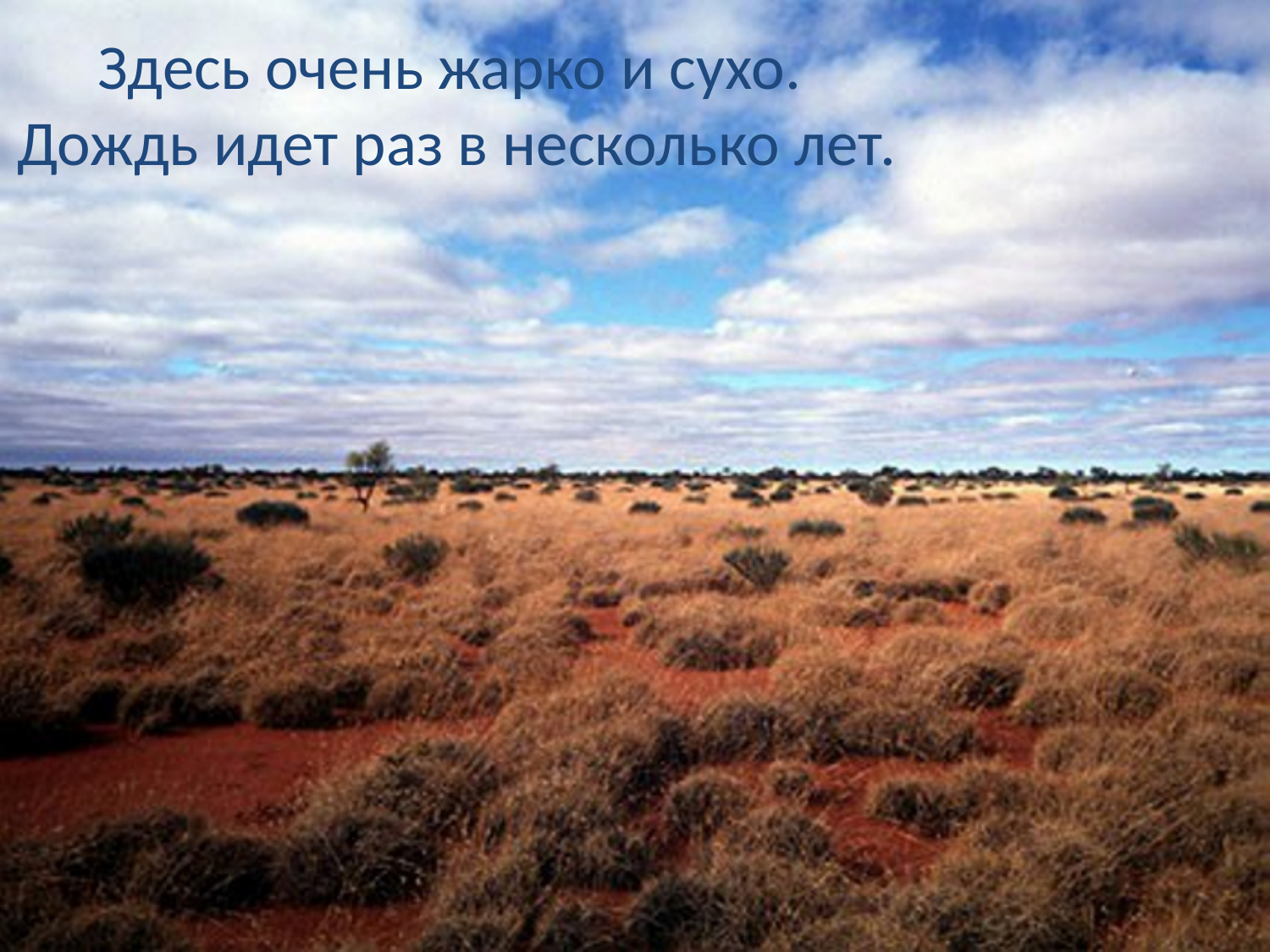

Здесь очень жарко и сухо.
Дождь идет раз в несколько лет.